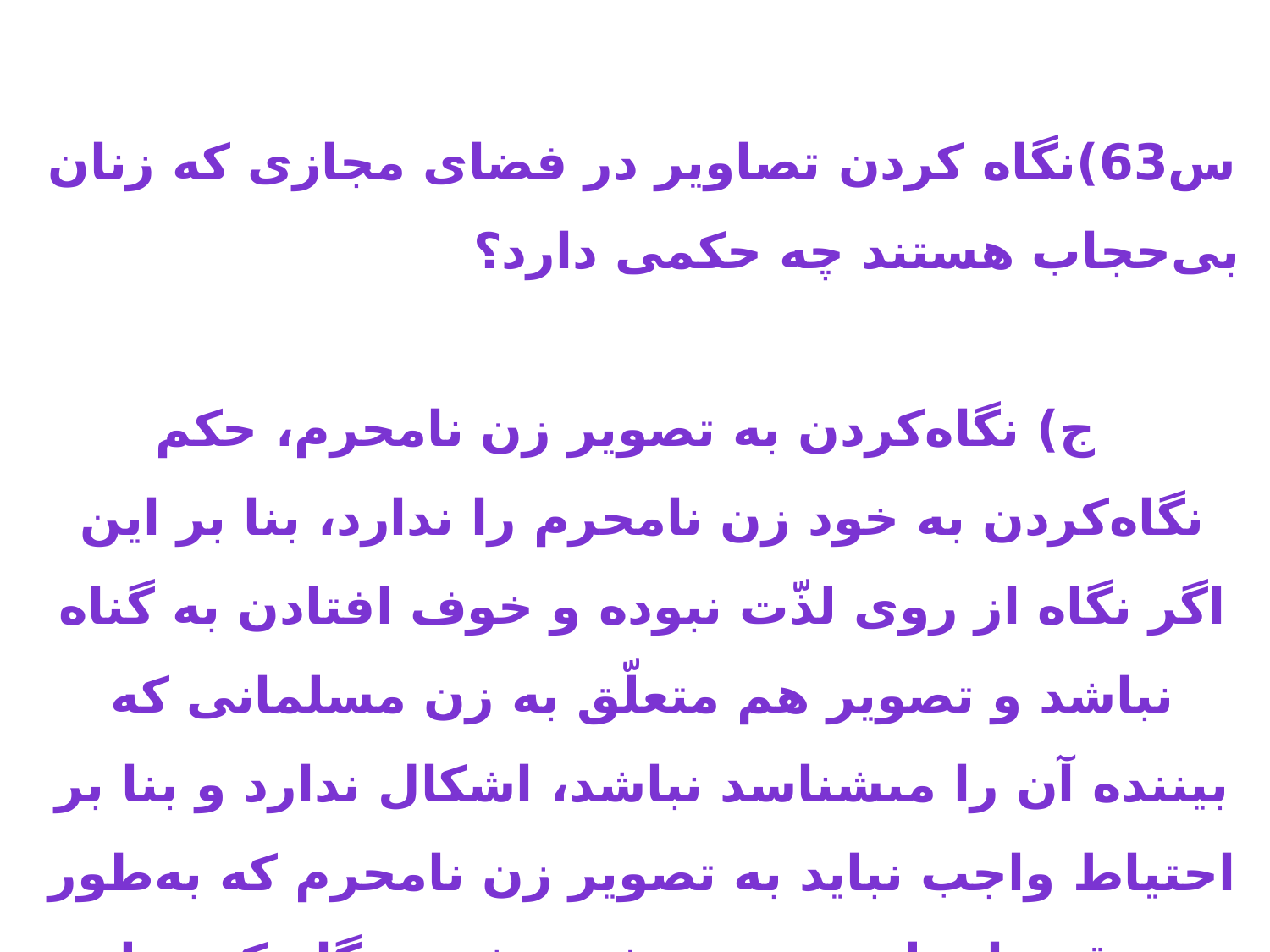

س63)نگاه کردن تصاویر در فضای مجازی که زنان بی‌حجاب هستند چه حکمی دارد؟
  ج) نگاه‌کردن به تصوير زن نامحرم، حکم نگاه‌کردن به خود زن نامحرم را ندارد، بنا بر اين اگر نگاه از روى لذّت نبوده و خوف افتادن به گناه نباشد و تصوير هم متعلّق به زن مسلمانى که بيننده آن را مى‏شناسد نباشد، اشکال ندارد و بنا بر احتياط واجب نبايد به تصوير زن نامحرم که به‌طور مستقيم از تلويزيون پخش مى‏شود، نگاه کرد ولى در پخش غيرمستقيم تلويزيونى اگر ريبه و خوف افتادن به گناه نباشد، نگاه‌کردن اشکال ندارد. (اجوبه، س 1183).